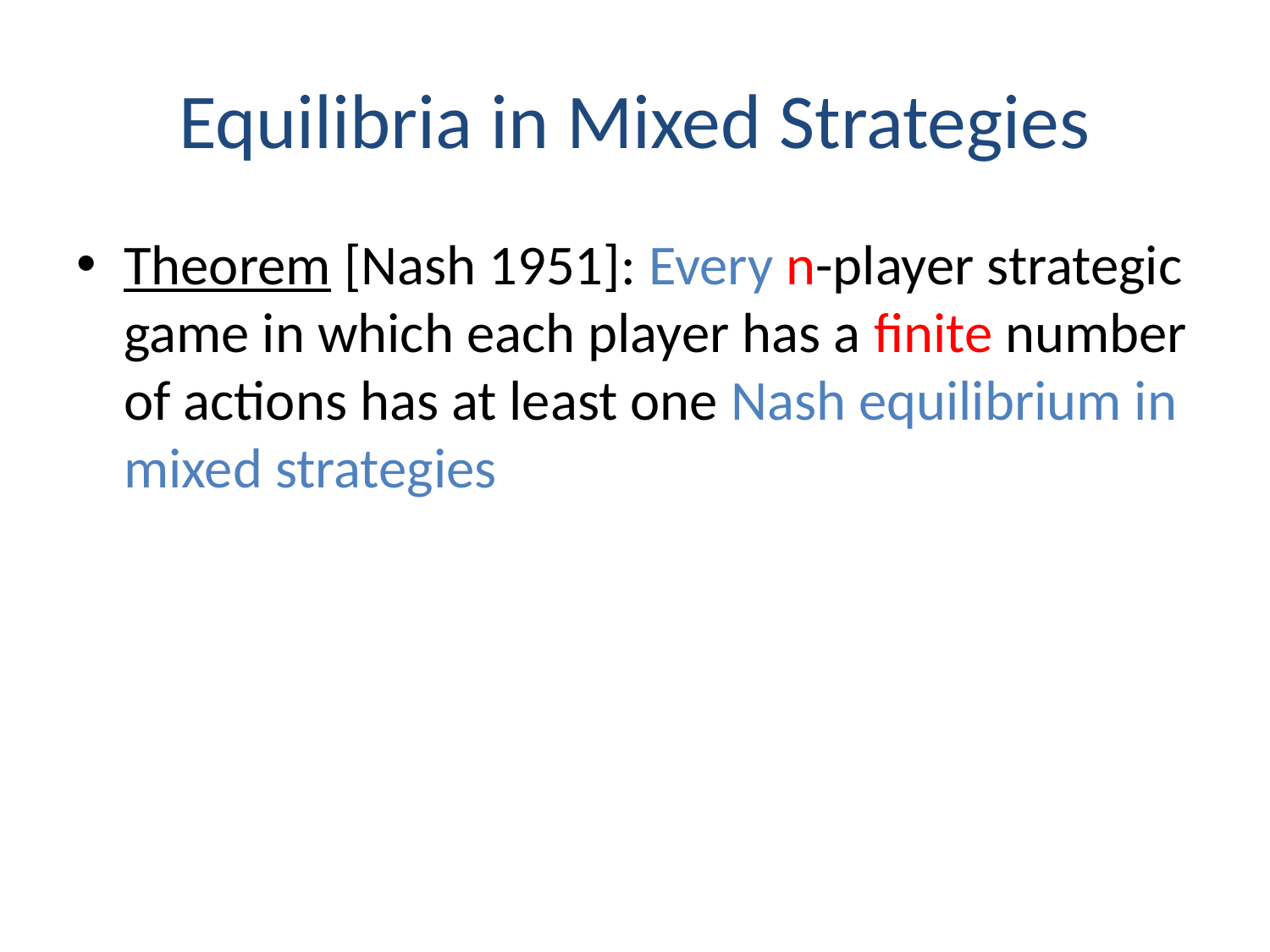

# Equilibria in Mixed Strategies
Theorem [Nash 1951]: Every n-player strategic game in which each player has a finite number of actions has at least one Nash equilibrium in mixed strategies